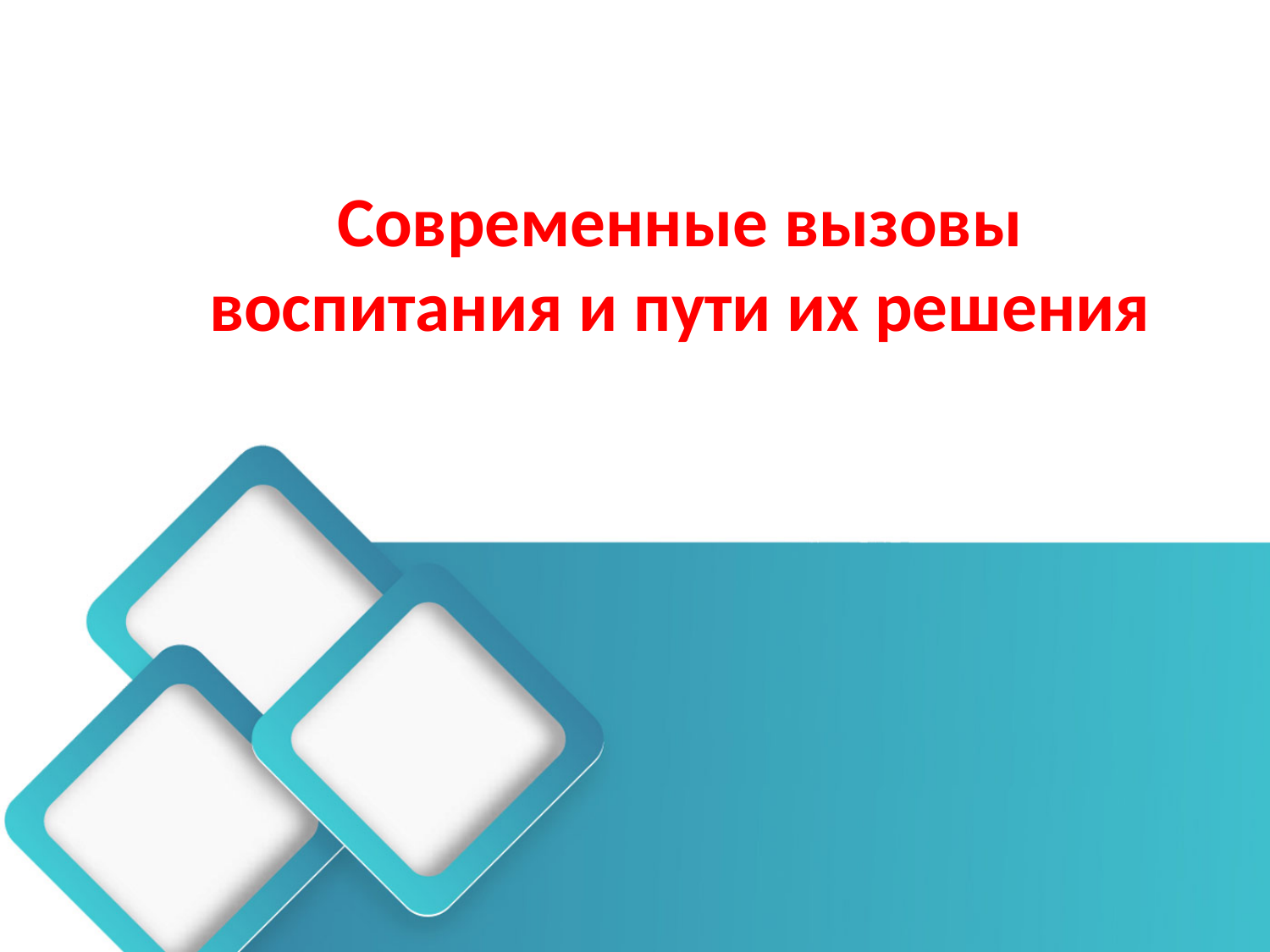

# Современные вызовы воспитания и пути их решения